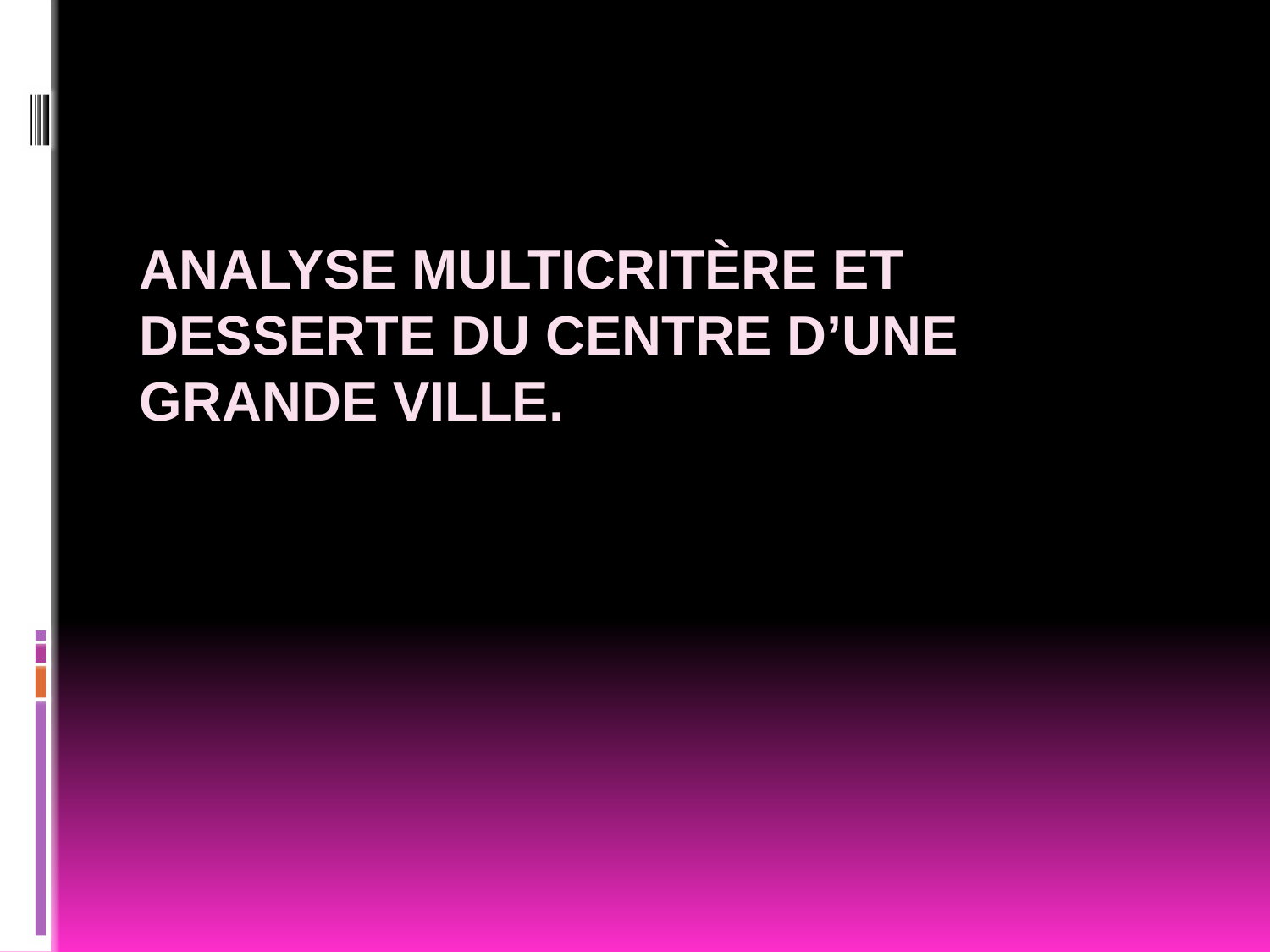

# Analyse multicritère et desserte du centre d’une grande ville.